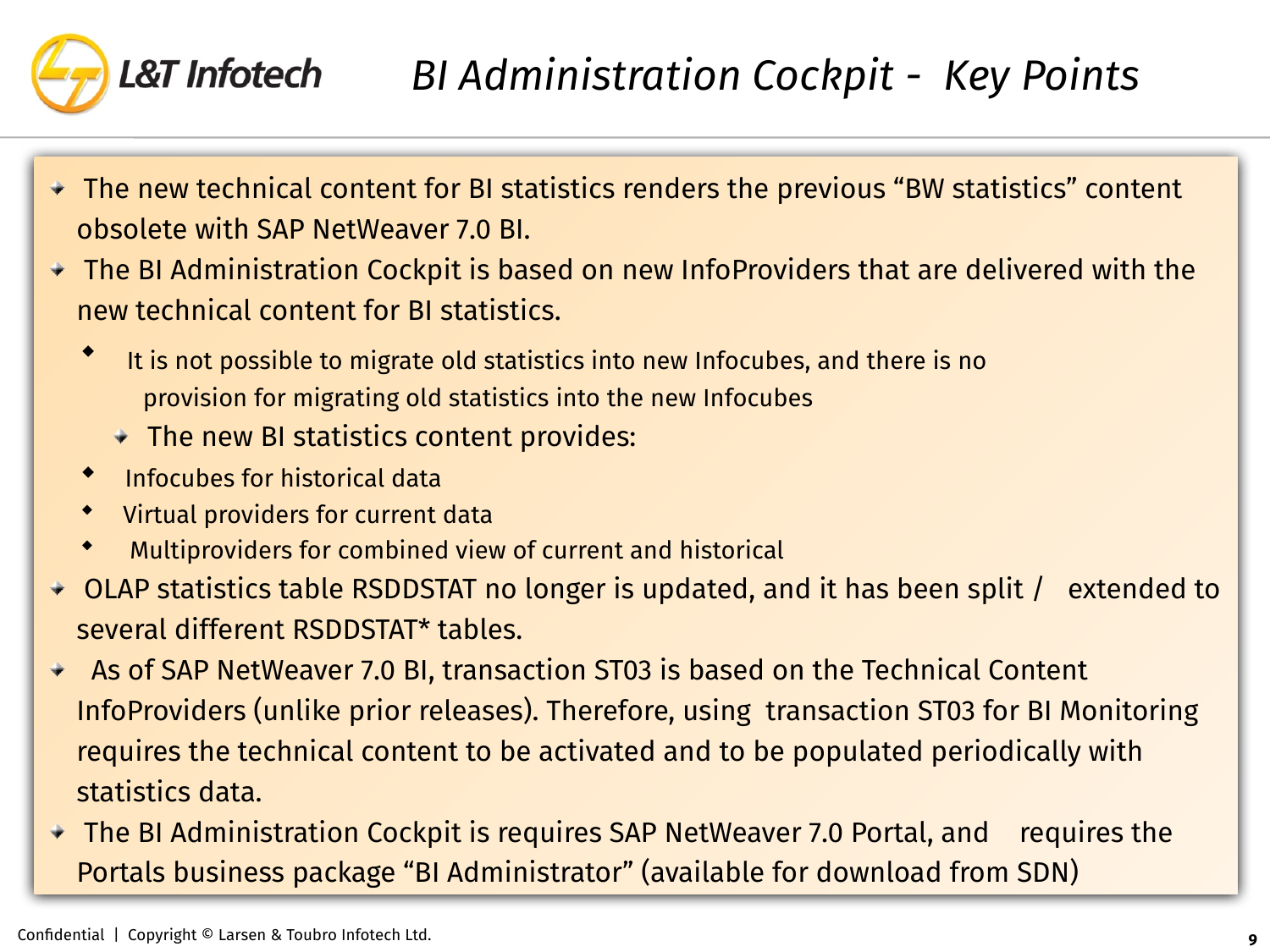

# BI Administration Cockpit -  Key Points
 The new technical content for BI statistics renders the previous “BW statistics” content obsolete with SAP NetWeaver 7.0 BI.
 The BI Administration Cockpit is based on new InfoProviders that are delivered with the new technical content for BI statistics.
  It is not possible to migrate old statistics into new Infocubes, and there is no
     provision for migrating old statistics into the new Infocubes
 The new BI statistics content provides:
  Infocubes for historical data
  Virtual providers for current data
   Multiproviders for combined view of current and historical
 OLAP statistics table RSDDSTAT no longer is updated, and it has been split /   extended to several different RSDDSTAT* tables.
  As of SAP NetWeaver 7.0 BI, transaction ST03 is based on the Technical Content InfoProviders (unlike prior releases). Therefore, using  transaction ST03 for BI Monitoring requires the technical content to be activated and to be populated periodically with statistics data.
 The BI Administration Cockpit is requires SAP NetWeaver 7.0 Portal, and    requires the Portals business package “BI Administrator” (available for download from SDN)
Confidential  |  Copyright © Larsen & Toubro Infotech Ltd.
9